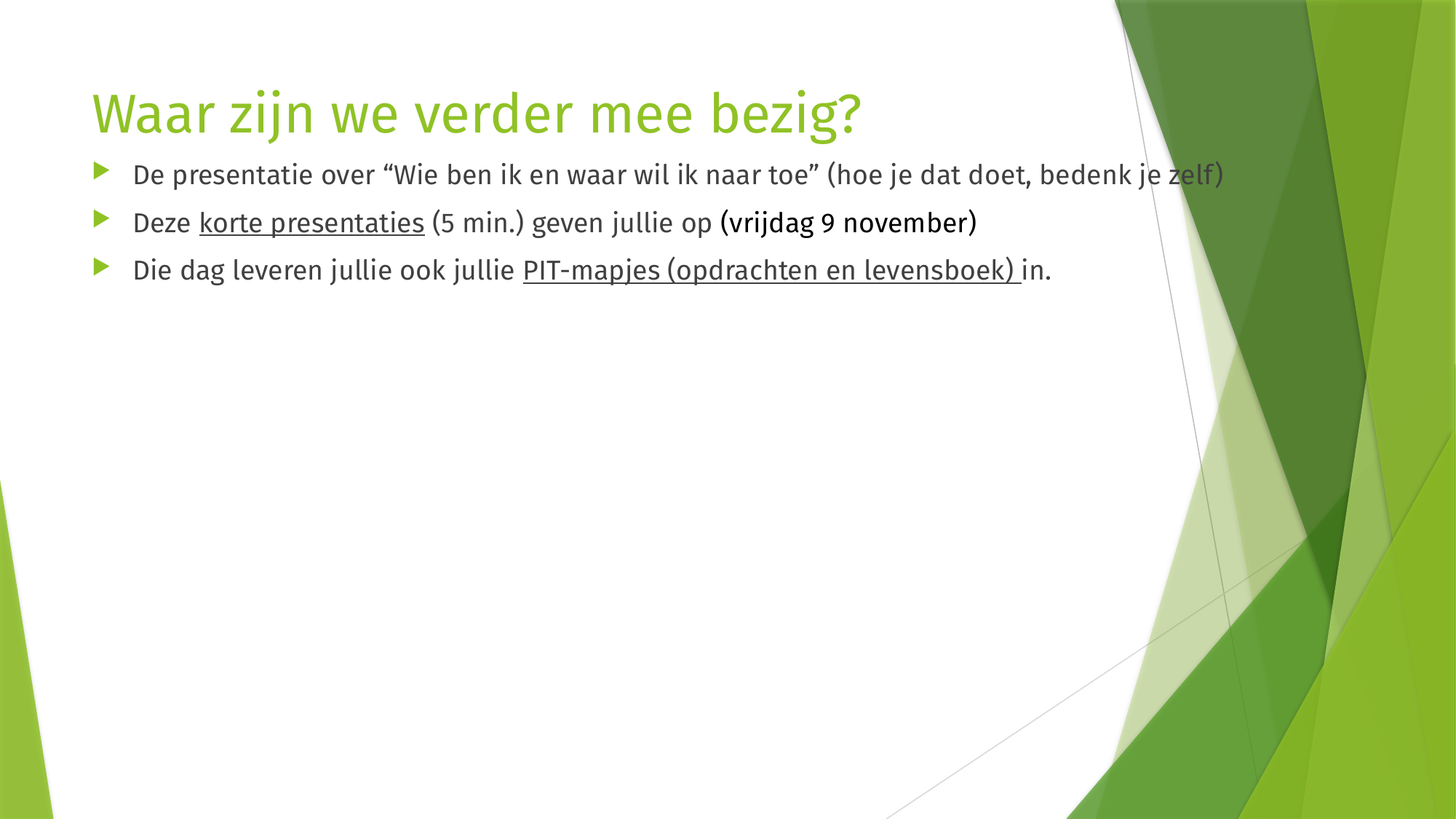

# Waar zijn we verder mee bezig?
De presentatie over “Wie ben ik en waar wil ik naar toe” (hoe je dat doet, bedenk je zelf)
Deze korte presentaties (5 min.) geven jullie op (vrijdag 9 november)
Die dag leveren jullie ook jullie PIT-mapjes (opdrachten en levensboek) in.